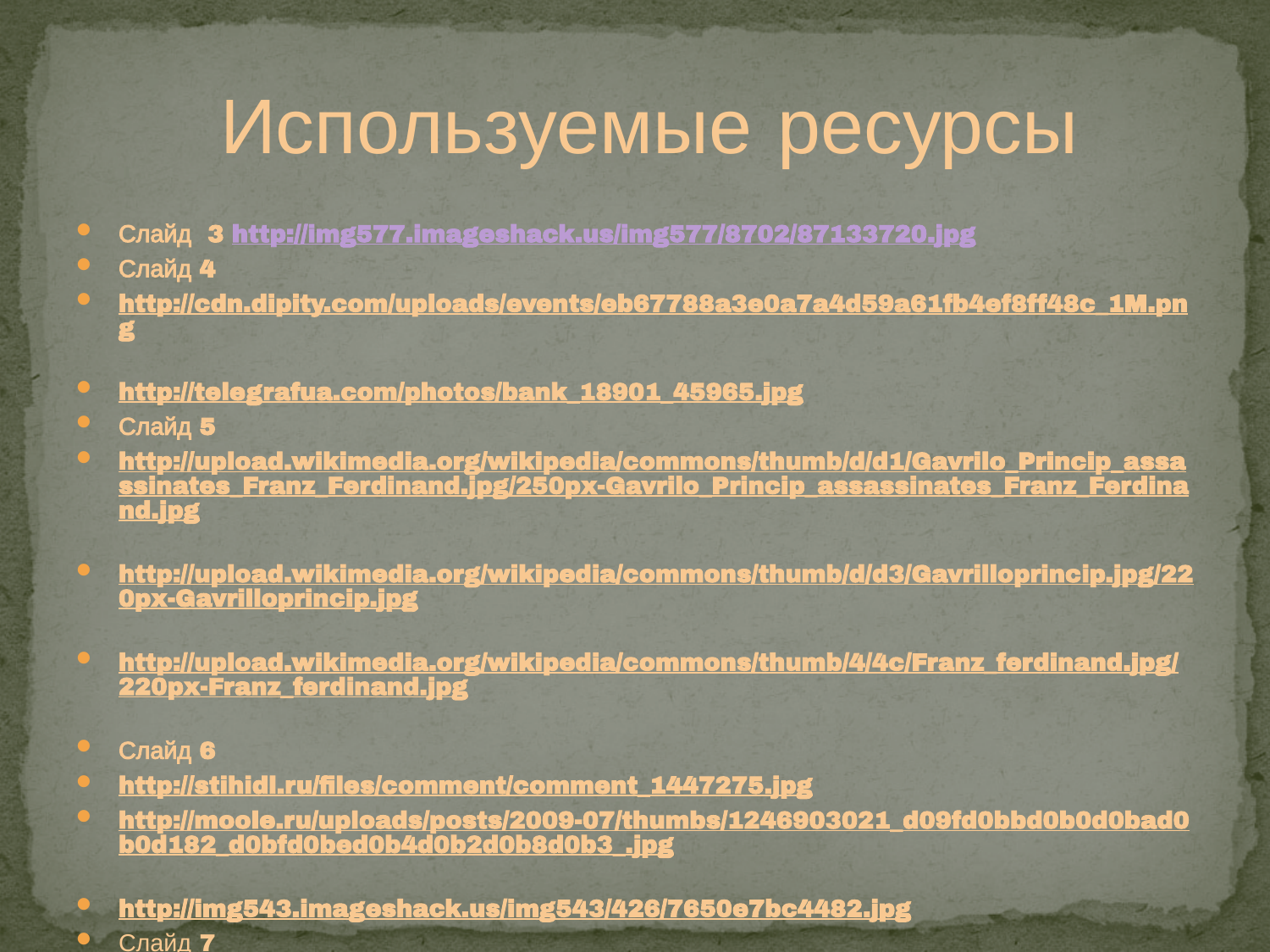

#
Используемые ресурсы
Слайд  3 http://img577.imageshack.us/img577/8702/87133720.jpg
Слайд 4
http://cdn.dipity.com/uploads/events/eb67788a3e0a7a4d59a61fb4ef8ff48c_1M.png
http://telegrafua.com/photos/bank_18901_45965.jpg
Слайд 5
http://upload.wikimedia.org/wikipedia/commons/thumb/d/d1/Gavrilo_Princip_assassinates_Franz_Ferdinand.jpg/250px-Gavrilo_Princip_assassinates_Franz_Ferdinand.jpg
http://upload.wikimedia.org/wikipedia/commons/thumb/d/d3/Gavrilloprincip.jpg/220px-Gavrilloprincip.jpg
http://upload.wikimedia.org/wikipedia/commons/thumb/4/4c/Franz_ferdinand.jpg/220px-Franz_ferdinand.jpg
Слайд 6
http://stihidl.ru/files/comment/comment_1447275.jpg
http://moole.ru/uploads/posts/2009-07/thumbs/1246903021_d09fd0bbd0b0d0bad0b0d182_d0bfd0bed0b4d0b2d0b8d0b3_.jpg
http://img543.imageshack.us/img543/426/7650e7bc4482.jpg
Слайд 7
http://img835.imageshack.us/img835/1019/britishtank.jpg
http://pics2.pokazuha.ru/p442/v/w/8213574owv.jpg
http://upload.wikimedia.org/wikipedia/ru/thumb/b/bf/KnockedoutMarkVtank.jpg/330px-KnockedoutMarkVtank.jpg